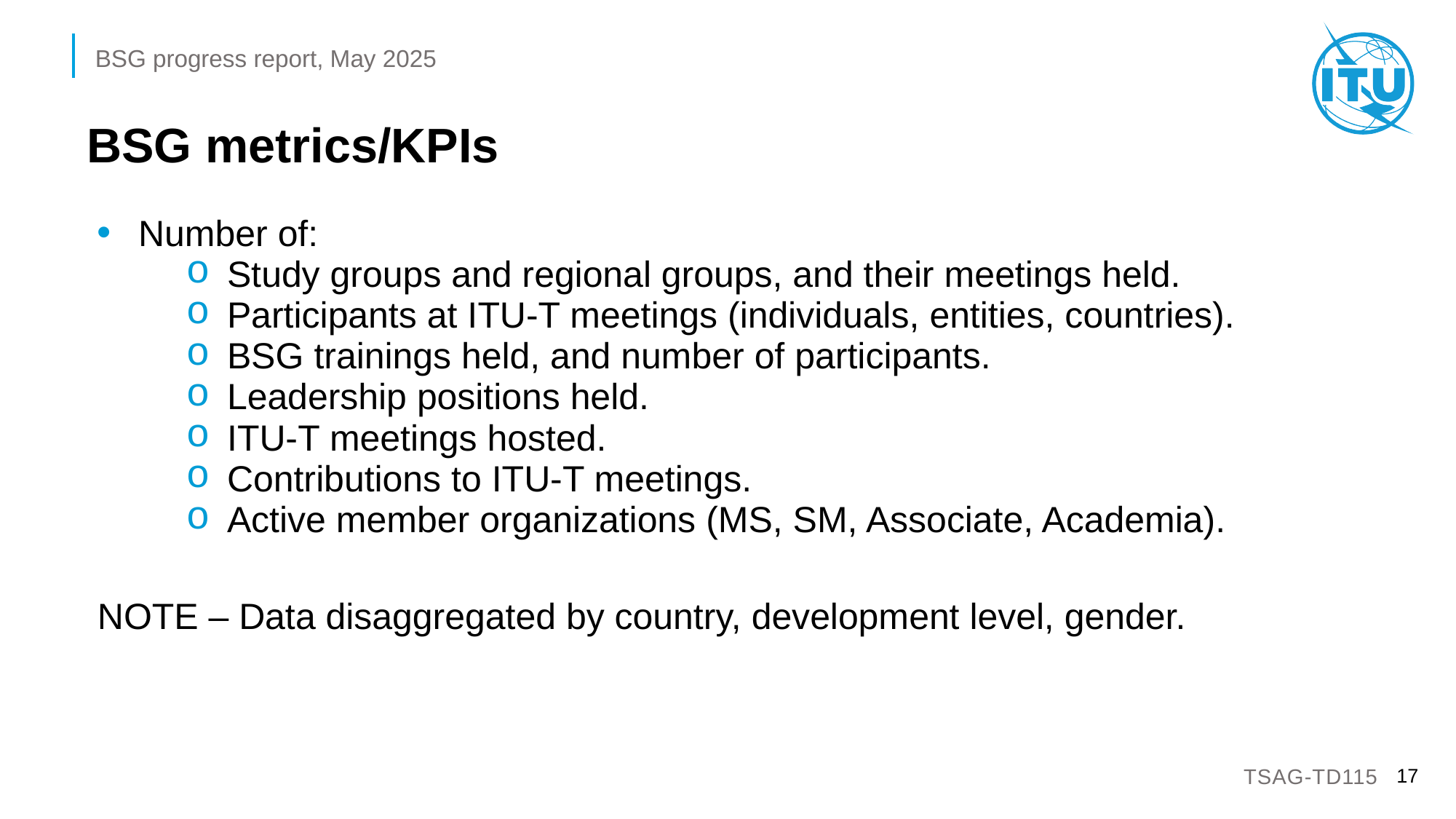

# BSG metrics/KPIs
Number of:
Study groups and regional groups, and their meetings held.
Participants at ITU-T meetings (individuals, entities, countries).
BSG trainings held, and number of participants.
Leadership positions held.
ITU-T meetings hosted.
Contributions to ITU-T meetings.
Active member organizations (MS, SM, Associate, Academia).

NOTE – Data disaggregated by country, development level, gender.